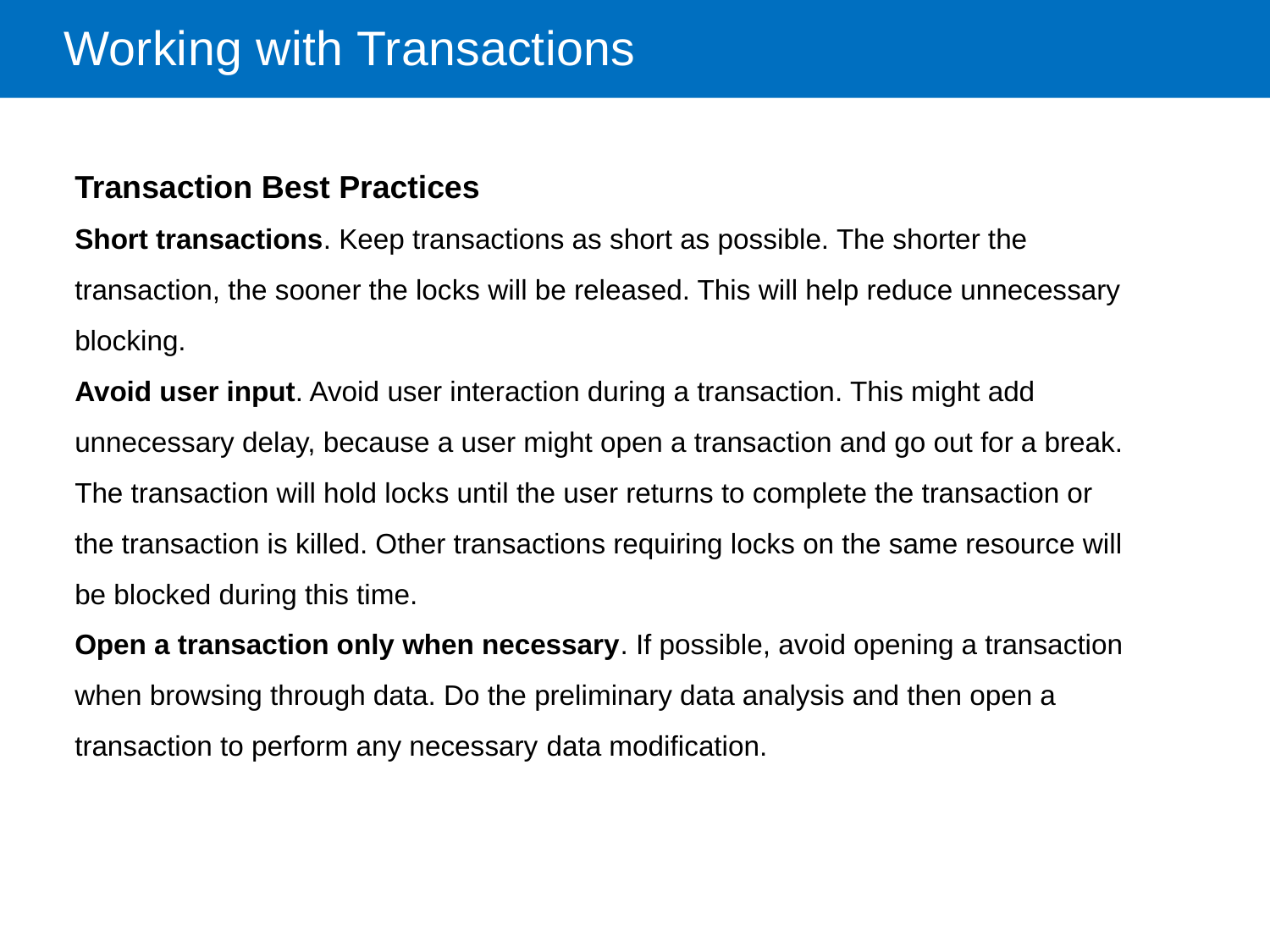

# Working with Transactions
Transaction Best Practices
Short transactions. Keep transactions as short as possible. The shorter the transaction, the sooner the locks will be released. This will help reduce unnecessary blocking.
Avoid user input. Avoid user interaction during a transaction. This might add unnecessary delay, because a user might open a transaction and go out for a break. The transaction will hold locks until the user returns to complete the transaction or the transaction is killed. Other transactions requiring locks on the same resource will be blocked during this time.
Open a transaction only when necessary. If possible, avoid opening a transaction when browsing through data. Do the preliminary data analysis and then open a transaction to perform any necessary data modification.